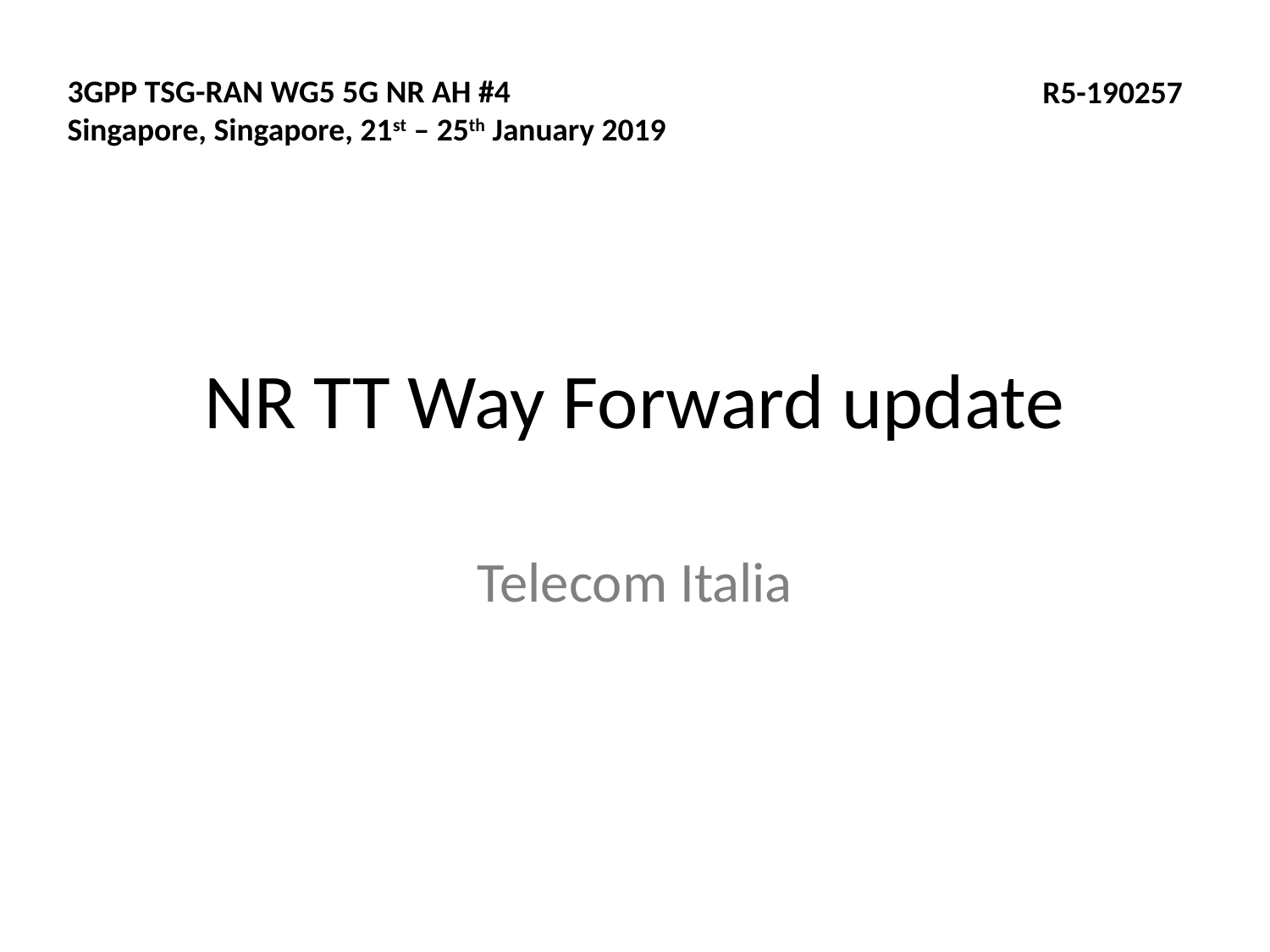

3GPP TSG-RAN WG5 5G NR AH #4
Singapore, Singapore, 21st – 25th January 2019

R5-190257
# NR TT Way Forward update
Telecom Italia